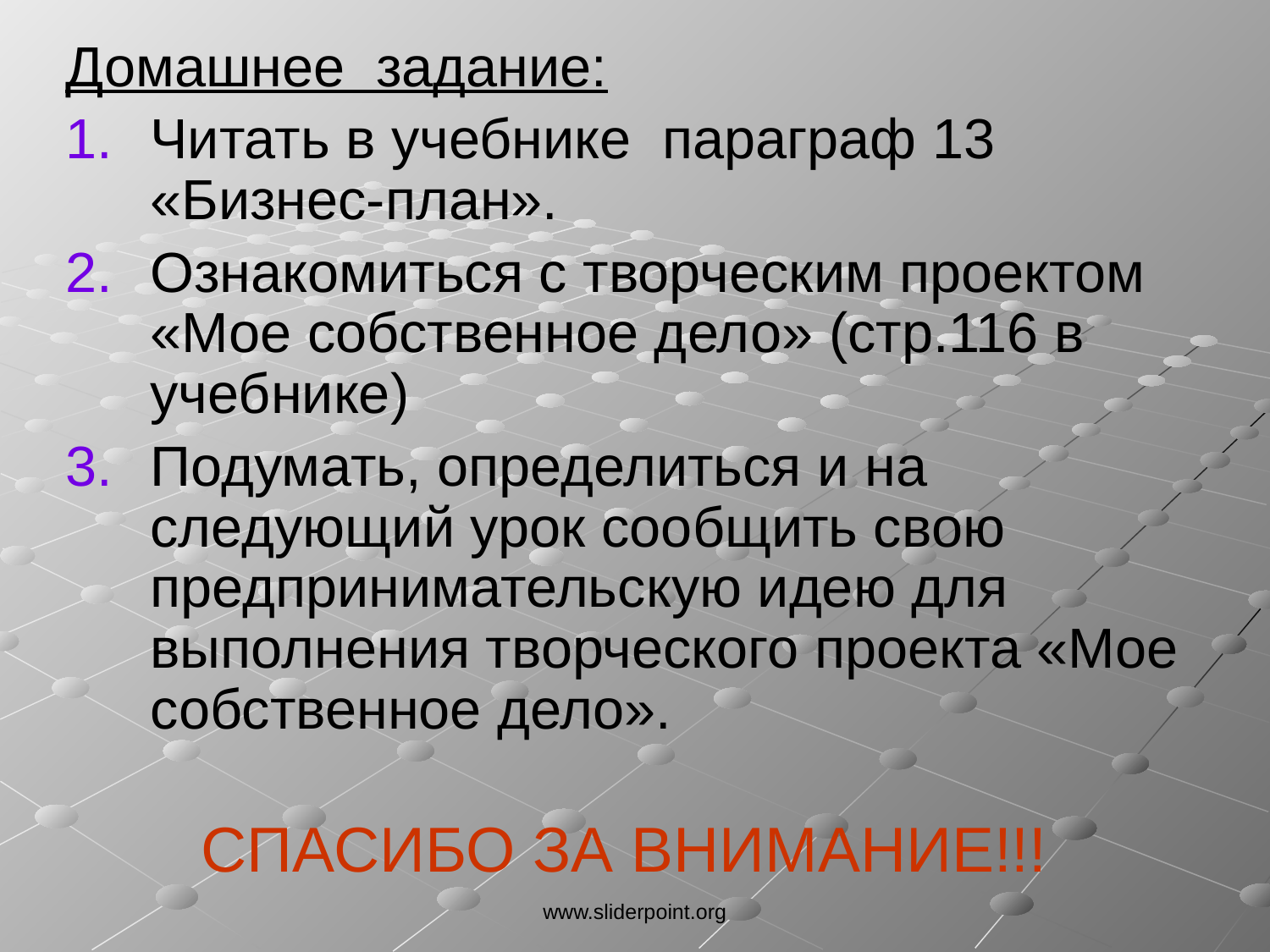

Домашнее  задание:
Читать в учебнике  параграф 13 «Бизнес-план».
Ознакомиться с творческим проектом «Мое собственное дело» (стр.116 в учебнике)
Подумать, определиться и на следующий урок сообщить свою предпринимательскую идею для выполнения творческого проекта «Мое собственное дело».

СПАСИБО ЗА ВНИМАНИЕ!!!
#
www.sliderpoint.org